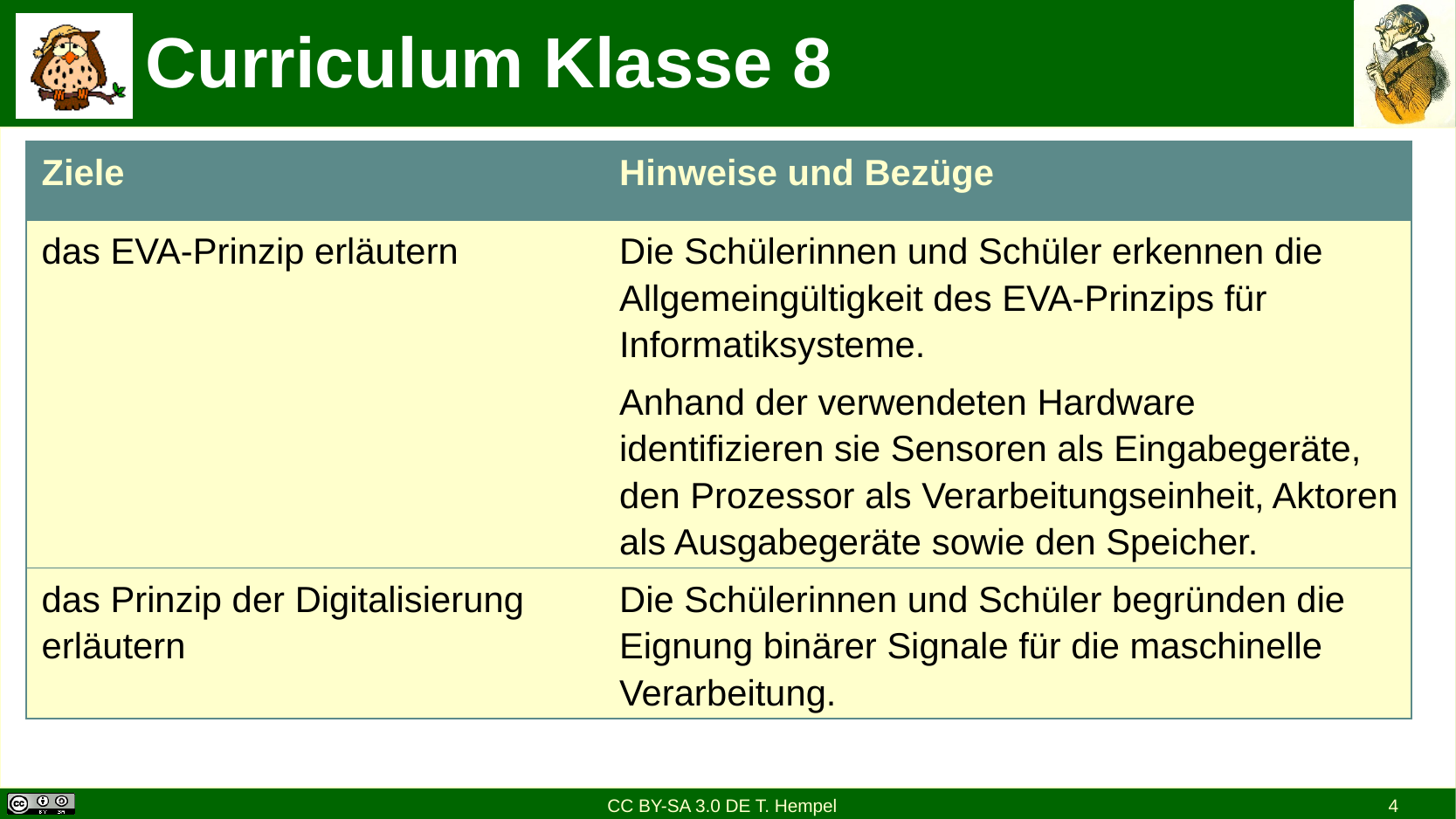

# Curriculum Klasse 8
| Ziele | Hinweise und Bezüge |
| --- | --- |
| das EVA-Prinzip erläutern | Die Schülerinnen und Schüler erkennen die Allgemeingültigkeit des EVA-Prinzips für Informatiksysteme. Anhand der verwendeten Hardware identifizieren sie Sensoren als Eingabegeräte, den Prozessor als Verarbeitungseinheit, Aktoren als Ausgabegeräte sowie den Speicher. |
| das Prinzip der Digitalisierung erläutern | Die Schülerinnen und Schüler begründen die Eignung binärer Signale für die maschinelle Verarbeitung. |
CC BY-SA 3.0 DE T. Hempel
4